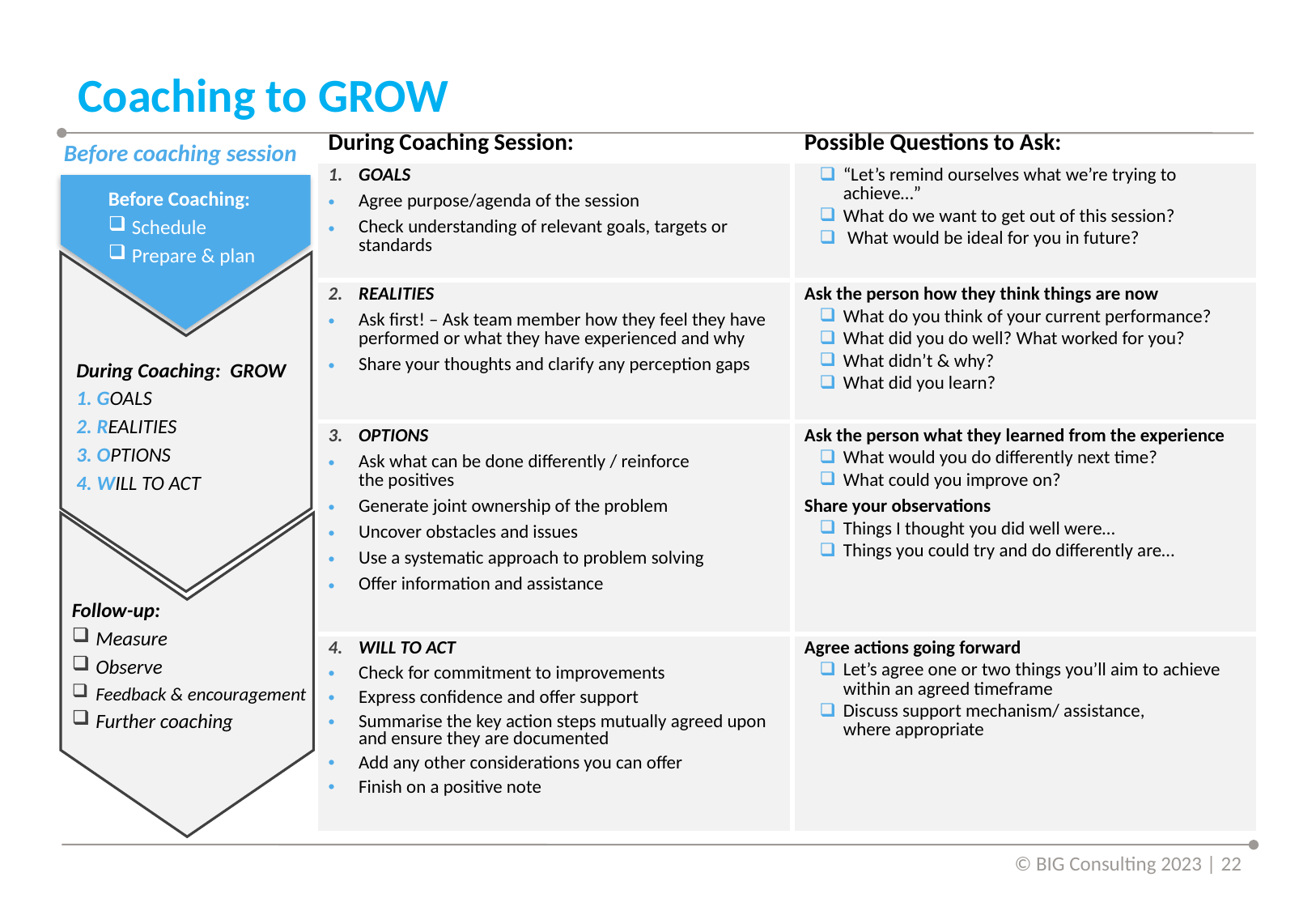

# Coaching to GROW

Before coaching session
| During Coaching Session: | Possible Questions to Ask: |
| --- | --- |
| GOALS Agree purpose/agenda of the session Check understanding of relevant goals, targets or standards | “Let’s remind ourselves what we’re trying to achieve…” What do we want to get out of this session? What would be ideal for you in future? |
| REALITIES Ask first! – Ask team member how they feel they have performed or what they have experienced and why Share your thoughts and clarify any perception gaps | Ask the person how they think things are now What do you think of your current performance? What did you do well? What worked for you? What didn’t & why? What did you learn? |
| OPTIONS Ask what can be done differently / reinforce the positives Generate joint ownership of the problem Uncover obstacles and issues Use a systematic approach to problem solving Offer information and assistance | Ask the person what they learned from the experience What would you do differently next time? What could you improve on? Share your observations Things I thought you did well were… Things you could try and do differently are… |
| WILL TO ACT Check for commitment to improvements Express confidence and offer support Summarise the key action steps mutually agreed upon and ensure they are documented Add any other considerations you can offer Finish on a positive note | Agree actions going forward Let’s agree one or two things you’ll aim to achieve within an agreed timeframe Discuss support mechanism/ assistance, where appropriate |
Before Coaching:
Schedule
Prepare & plan

During Coaching:  GROW
1. GOALS
2. REALITIES
3. OPTIONS
4. WILL TO ACT

Follow-up:
Measure
Observe
Feedback & encouragement
Further coaching